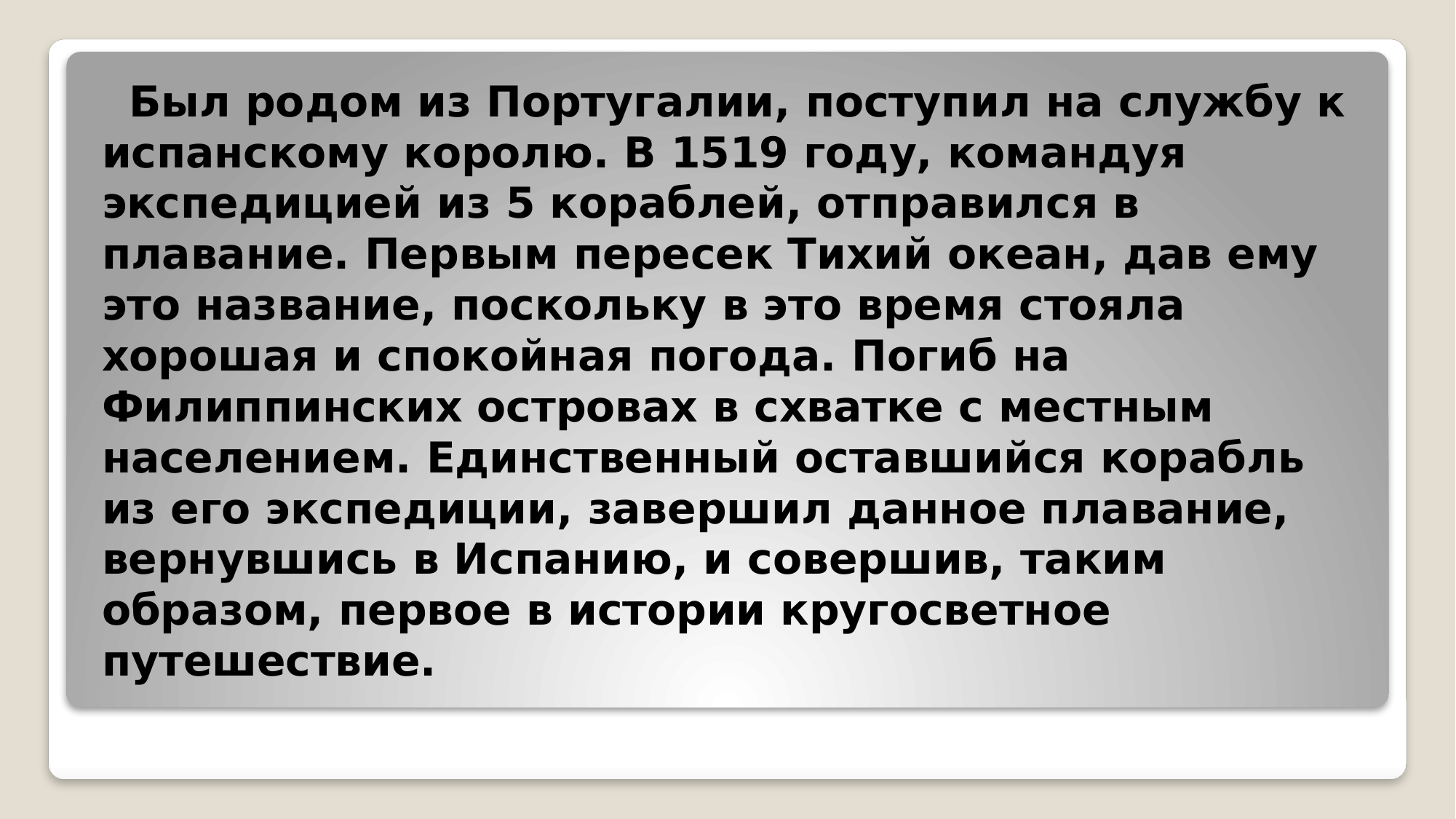

Был родом из Португалии, поступил на службу к испанскому королю. В 1519 году, командуя экспедицией из 5 кораблей, отправился в плавание. Первым пересек Тихий океан, дав ему это название, поскольку в это время стояла хорошая и спокойная погода. Погиб на Филиппинских островах в схватке с местным населением. Единственный оставшийся корабль из его экспедиции, завершил данное плавание, вернувшись в Испанию, и совершив, таким образом, первое в истории кругосветное путешествие.

#